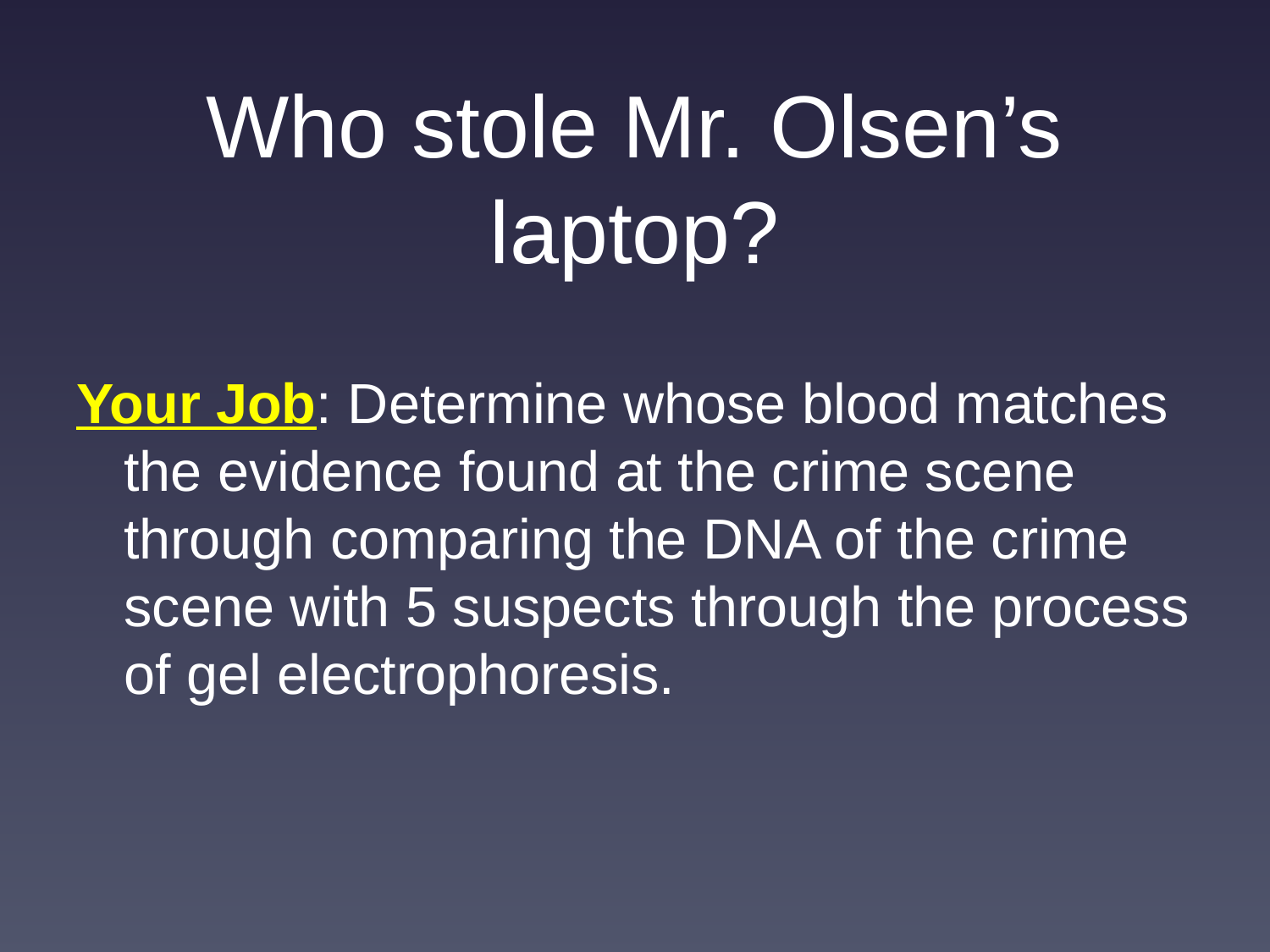

# Who stole Mr. Olsen’s laptop?
Your Job: Determine whose blood matches the evidence found at the crime scene through comparing the DNA of the crime scene with 5 suspects through the process of gel electrophoresis.